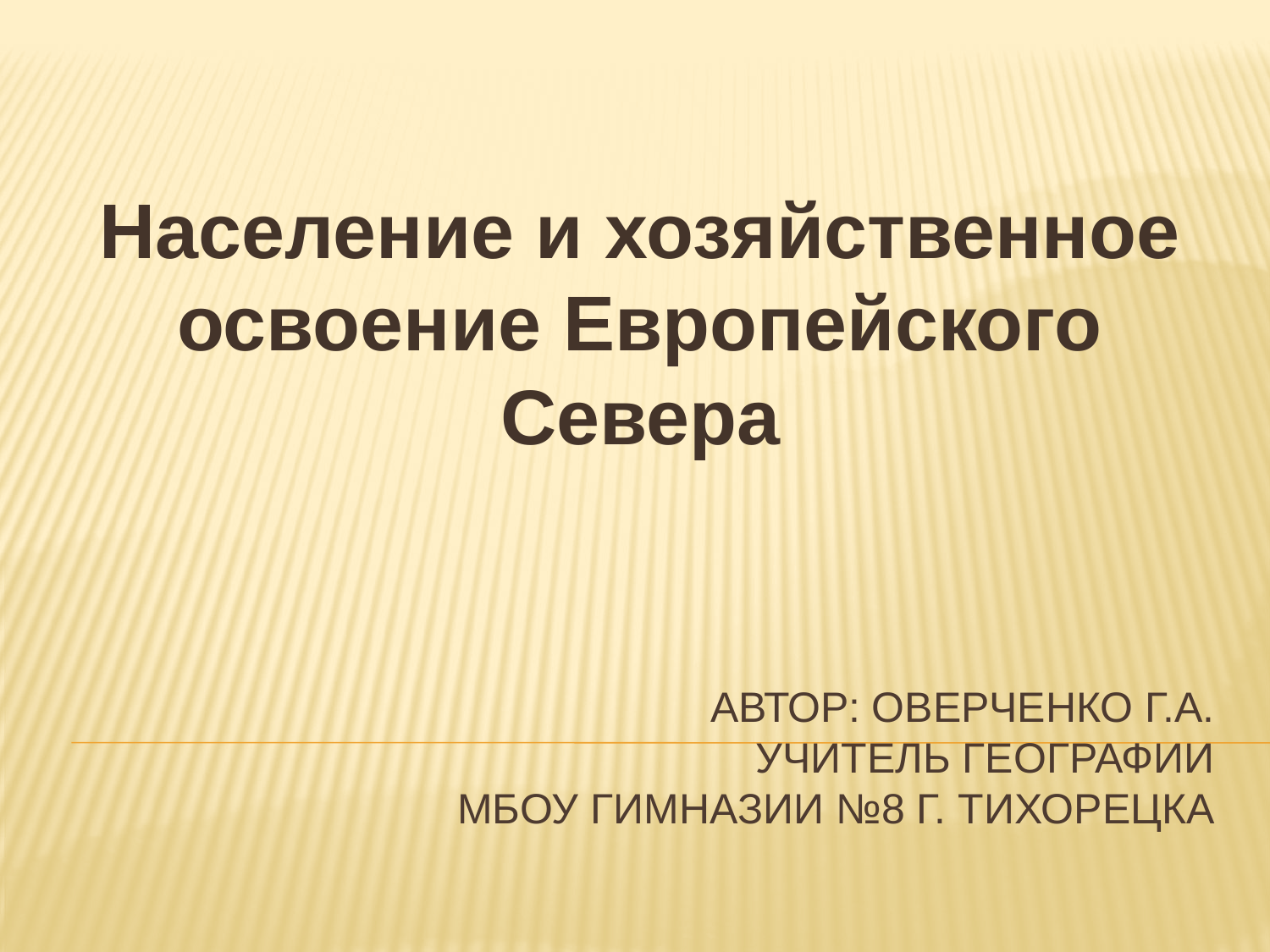

Население и хозяйственное освоение Европейского Севера
# Автор: Оверченко Г.А. учитель географии МБОУ гимназии №8 г. Тихорецка